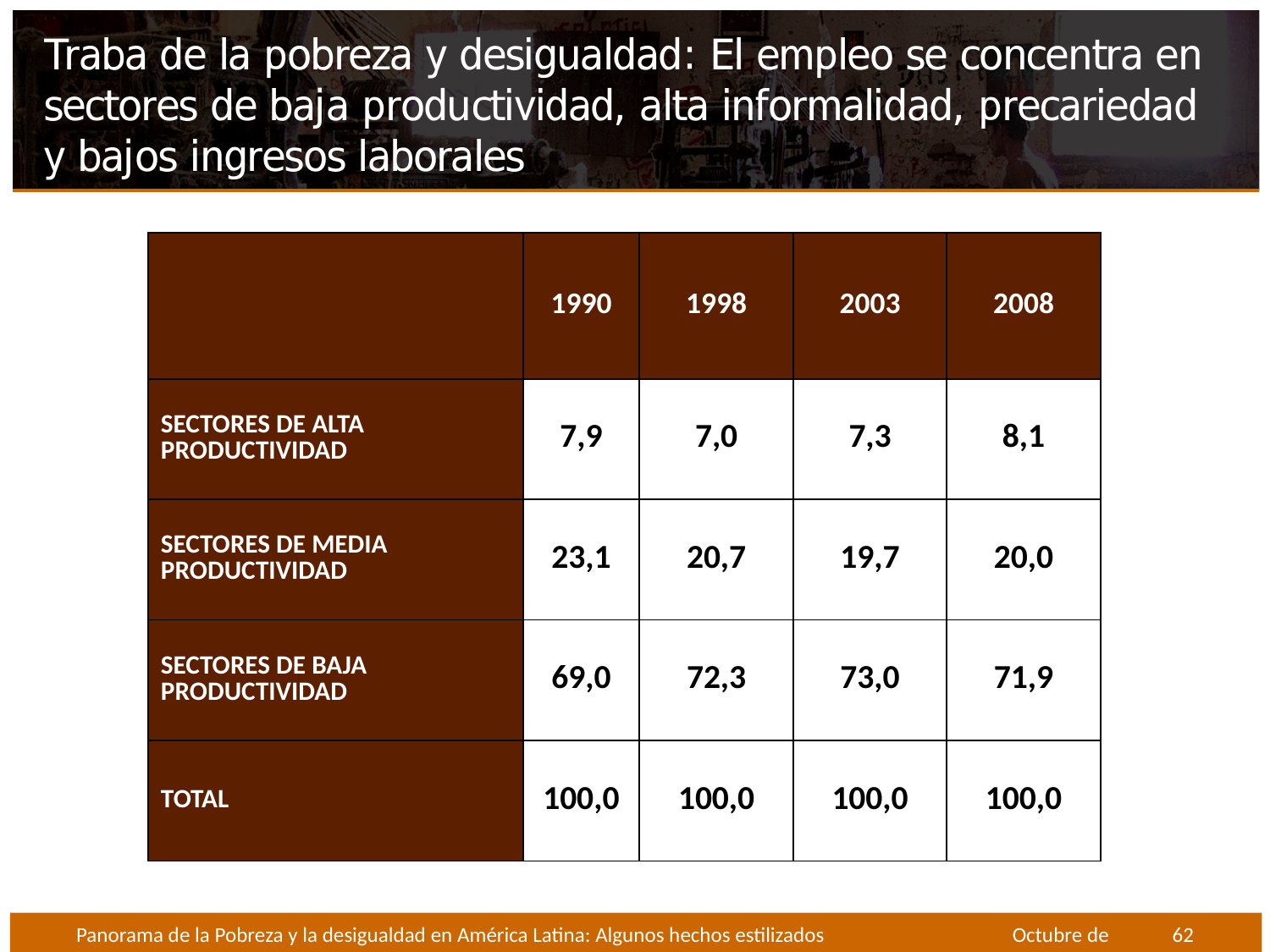

# Traba de la pobreza y desigualdad: El empleo se concentra en sectores de baja productividad, alta informalidad, precariedad y bajos ingresos laborales
|  | 1990 | 1998 | 2003 | 2008 |
| --- | --- | --- | --- | --- |
| SECTORES DE ALTA PRODUCTIVIDAD | 7,9 | 7,0 | 7,3 | 8,1 |
| SECTORES DE MEDIA PRODUCTIVIDAD | 23,1 | 20,7 | 19,7 | 20,0 |
| SECTORES DE BAJA PRODUCTIVIDAD | 69,0 | 72,3 | 73,0 | 71,9 |
| TOTAL | 100,0 | 100,0 | 100,0 | 100,0 |
Panorama de la Pobreza y la desigualdad en América Latina: Algunos hechos estilizados
Octubre de 2012
62